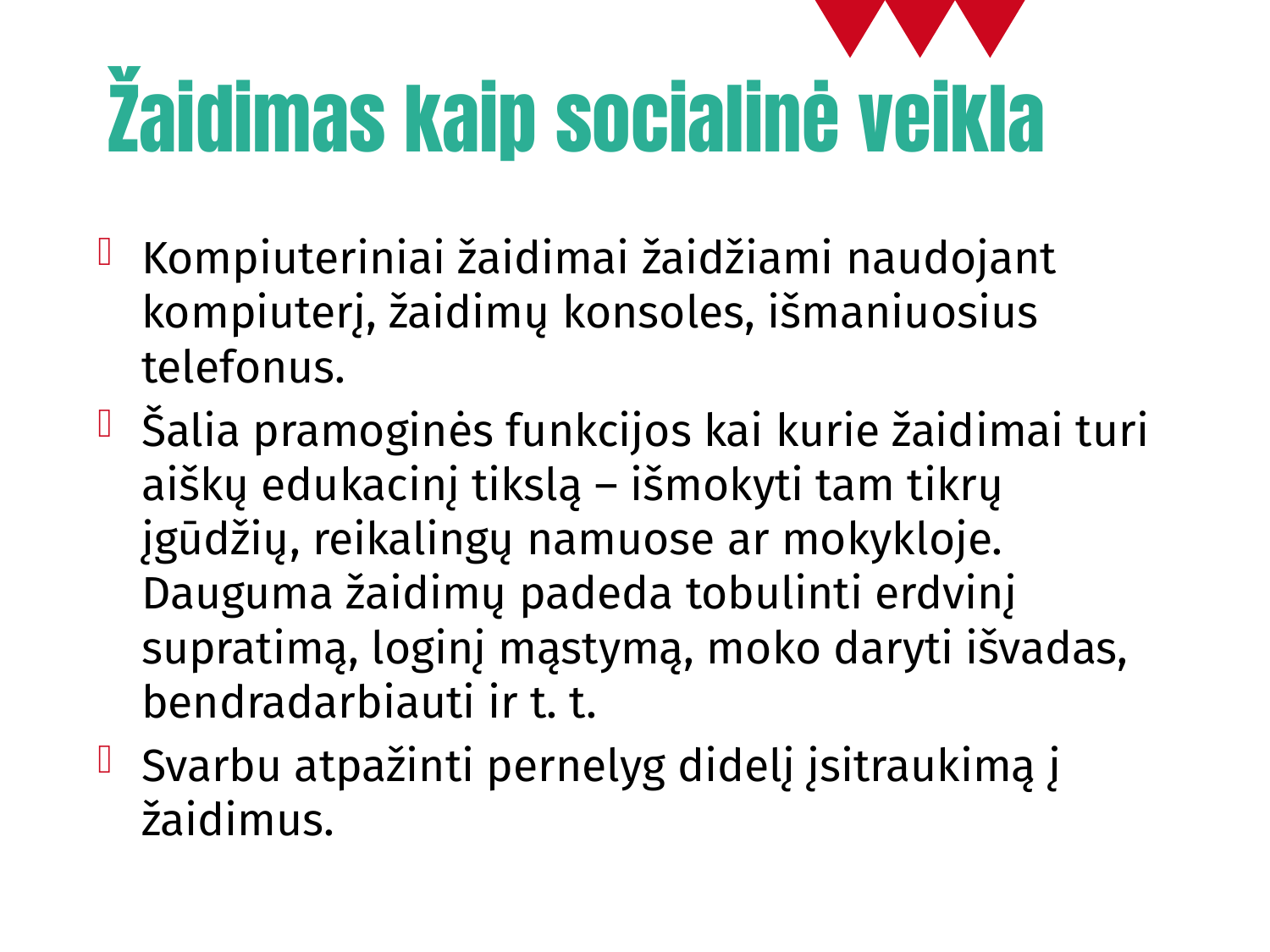

# Žaidimas kaip socialinė veikla
Kompiuteriniai žaidimai žaidžiami naudojant kompiuterį, žaidimų konsoles, išmaniuosius telefonus.
Šalia pramoginės funkcijos kai kurie žaidimai turi aiškų edukacinį tikslą – išmokyti tam tikrų įgūdžių, reikalingų namuose ar mokykloje. Dauguma žaidimų padeda tobulinti erdvinį supratimą, loginį mąstymą, moko daryti išvadas, bendradarbiauti ir t. t.
Svarbu atpažinti pernelyg didelį įsitraukimą į žaidimus.